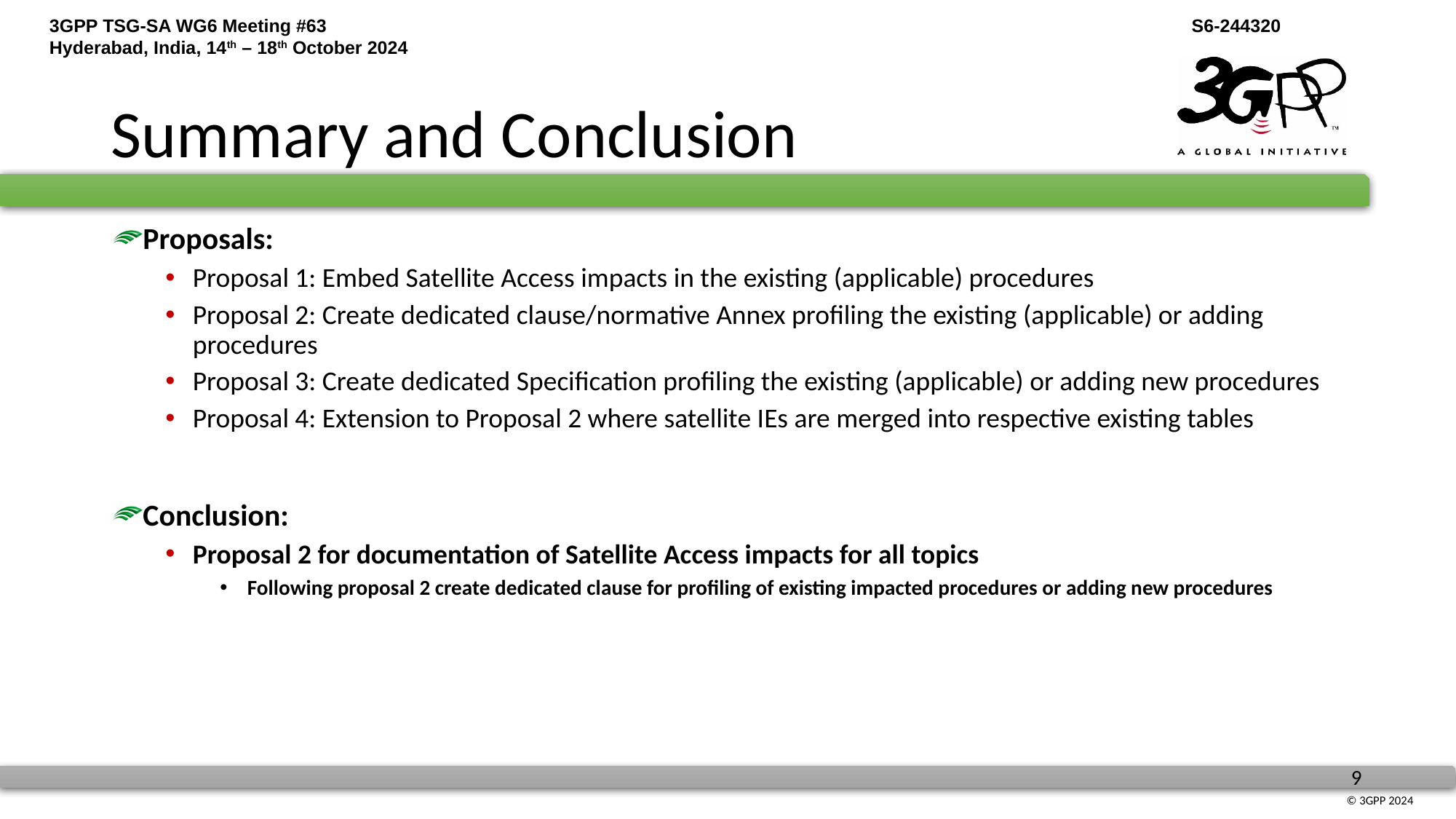

# Summary and Conclusion
Proposals:
Proposal 1: Embed Satellite Access impacts in the existing (applicable) procedures
Proposal 2: Create dedicated clause/normative Annex profiling the existing (applicable) or adding procedures
Proposal 3: Create dedicated Specification profiling the existing (applicable) or adding new procedures
Proposal 4: Extension to Proposal 2 where satellite IEs are merged into respective existing tables

Conclusion:
Proposal 2 for documentation of Satellite Access impacts for all topics
Following proposal 2 create dedicated clause for profiling of existing impacted procedures or adding new procedures